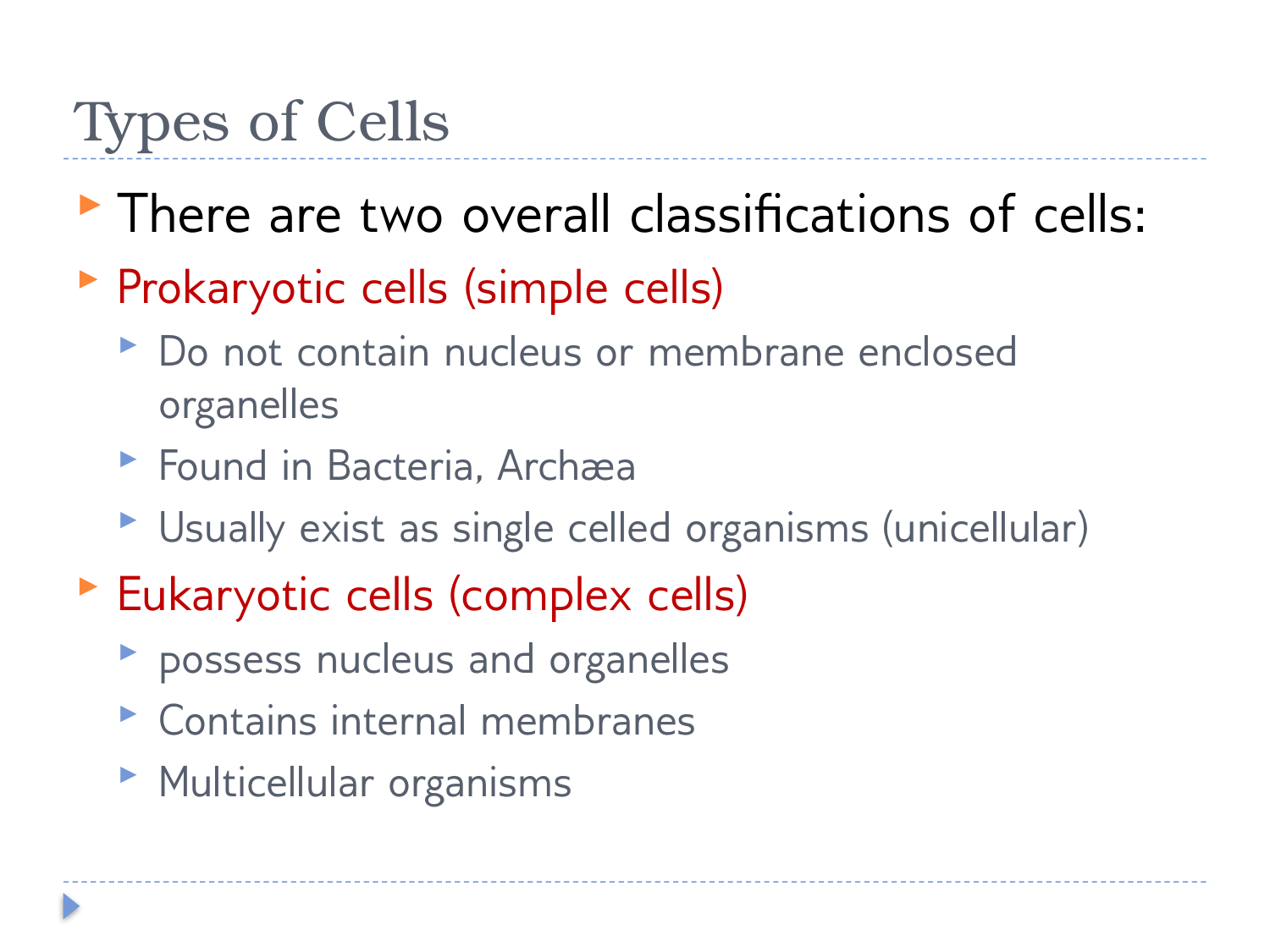

# Types of Cells
There are two overall classifications of cells:
Prokaryotic cells (simple cells)
Do not contain nucleus or membrane enclosed organelles
Found in Bacteria, Archaea
Usually exist as single celled organisms (unicellular)
Eukaryotic cells (complex cells)
possess nucleus and organelles
Contains internal membranes
Multicellular organisms